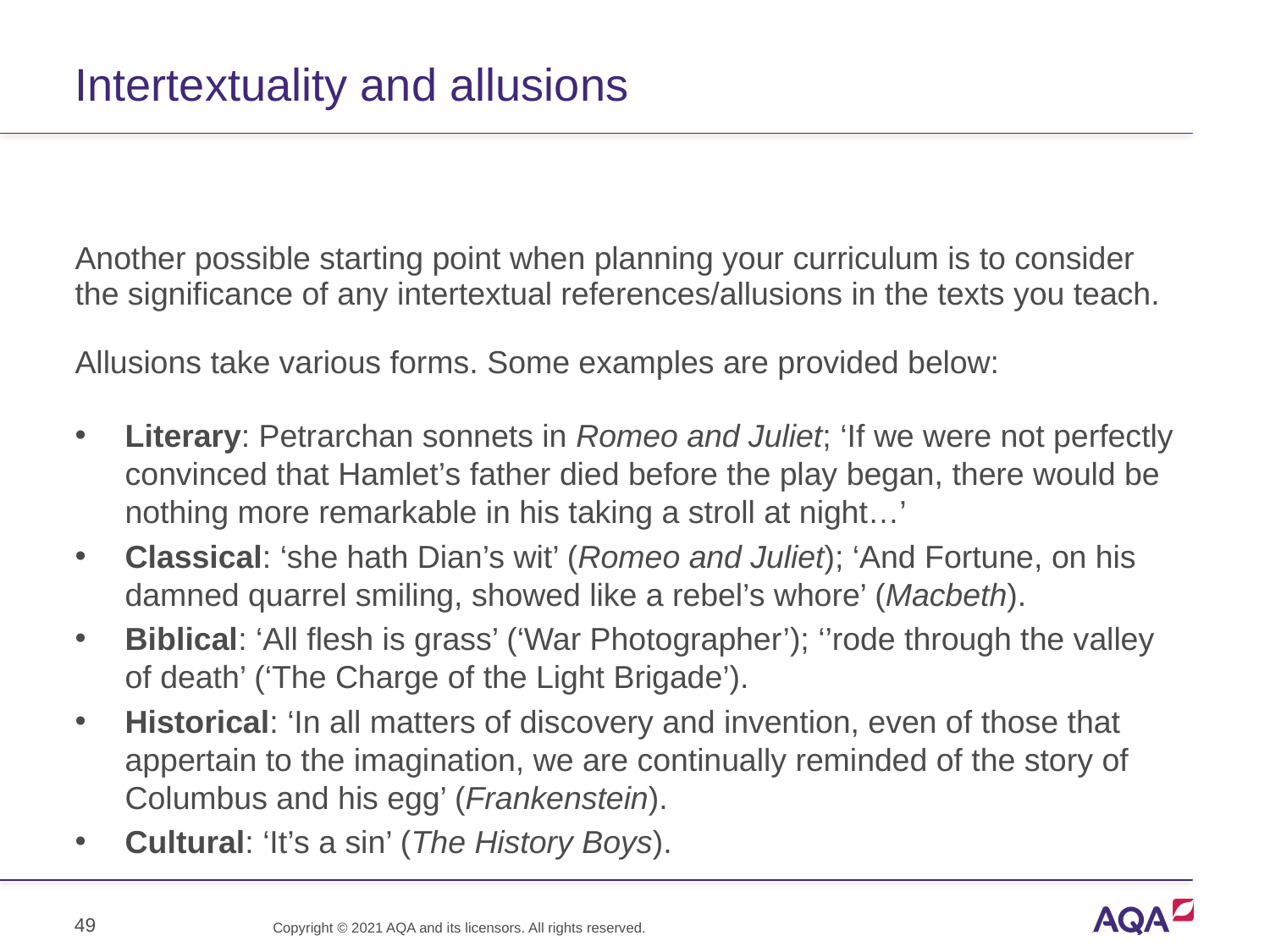

# Intertextuality and allusions
Another possible starting point when planning your curriculum is to consider the significance of any intertextual references/allusions in the texts you teach.

Allusions take various forms. Some examples are provided below:

Literary: Petrarchan sonnets in Romeo and Juliet; ‘If we were not perfectly convinced that Hamlet’s father died before the play began, there would be nothing more remarkable in his taking a stroll at night…’
Classical: ‘she hath Dian’s wit’ (Romeo and Juliet); ‘And Fortune, on his damned quarrel smiling, showed like a rebel’s whore’ (Macbeth).
Biblical: ‘All flesh is grass’ (‘War Photographer’); ‘’rode through the valley of death’ (‘The Charge of the Light Brigade’).
Historical: ‘In all matters of discovery and invention, even of those that appertain to the imagination, we are continually reminded of the story of Columbus and his egg’ (Frankenstein).
Cultural: ‘It’s a sin’ (The History Boys).

49
Copyright © 2021 AQA and its licensors. All rights reserved.